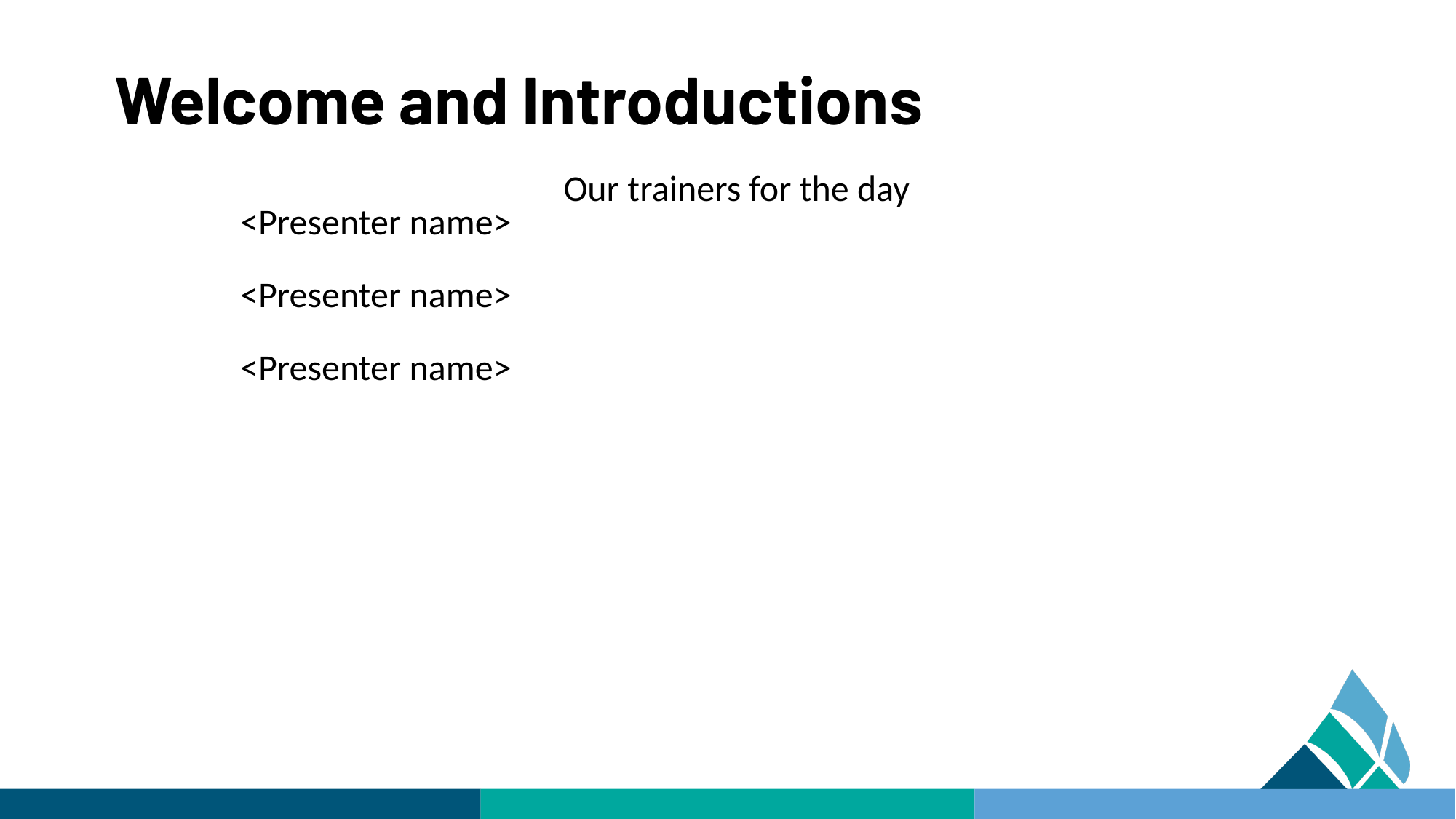

# Welcome and Introductions
Our trainers for the day
	<Presenter name>

	<Presenter name>

	<Presenter name>